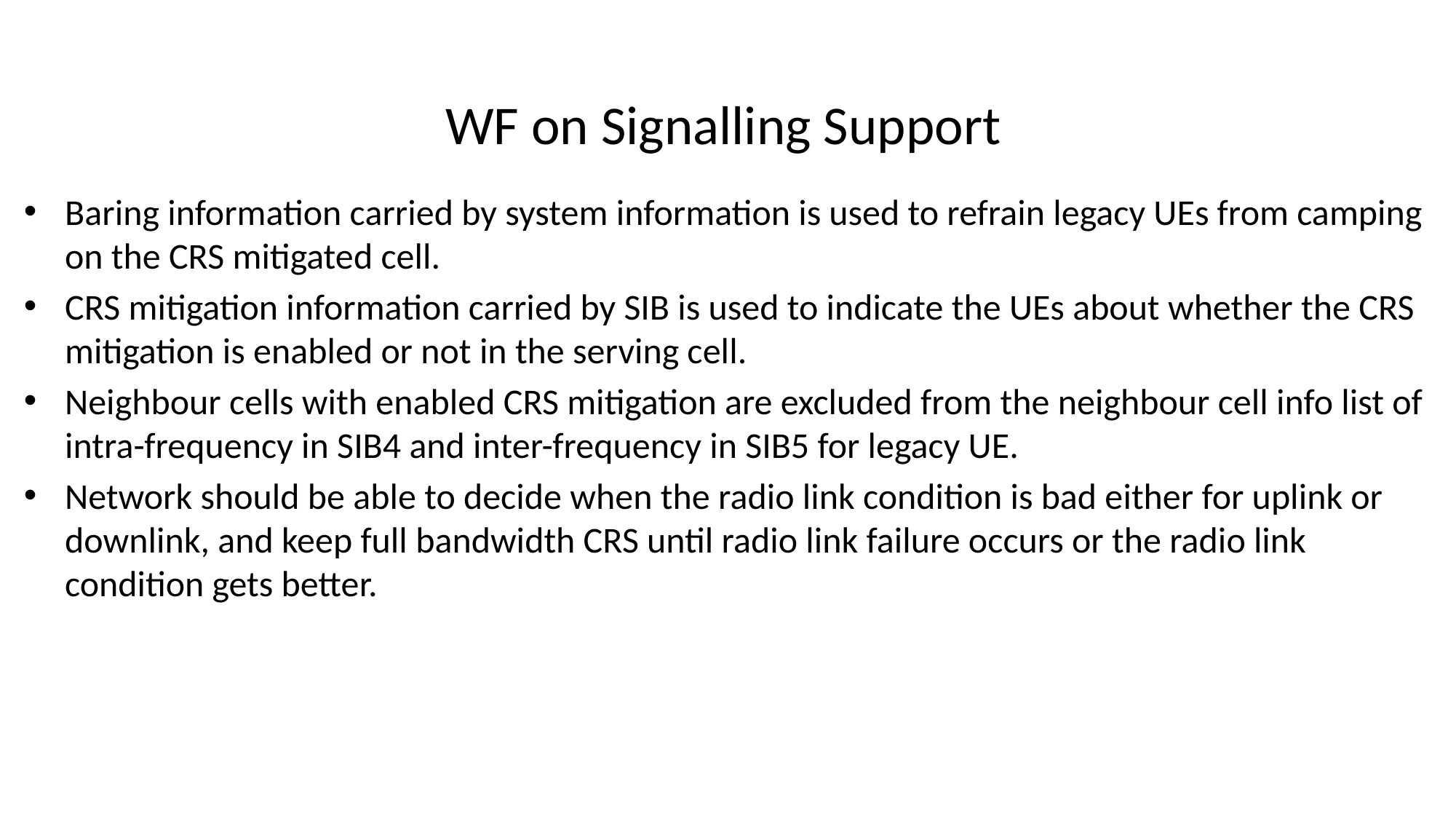

# WF on Signalling Support
Baring information carried by system information is used to refrain legacy UEs from camping on the CRS mitigated cell.
CRS mitigation information carried by SIB is used to indicate the UEs about whether the CRS mitigation is enabled or not in the serving cell.
Neighbour cells with enabled CRS mitigation are excluded from the neighbour cell info list of intra-frequency in SIB4 and inter-frequency in SIB5 for legacy UE.
Network should be able to decide when the radio link condition is bad either for uplink or downlink, and keep full bandwidth CRS until radio link failure occurs or the radio link condition gets better.